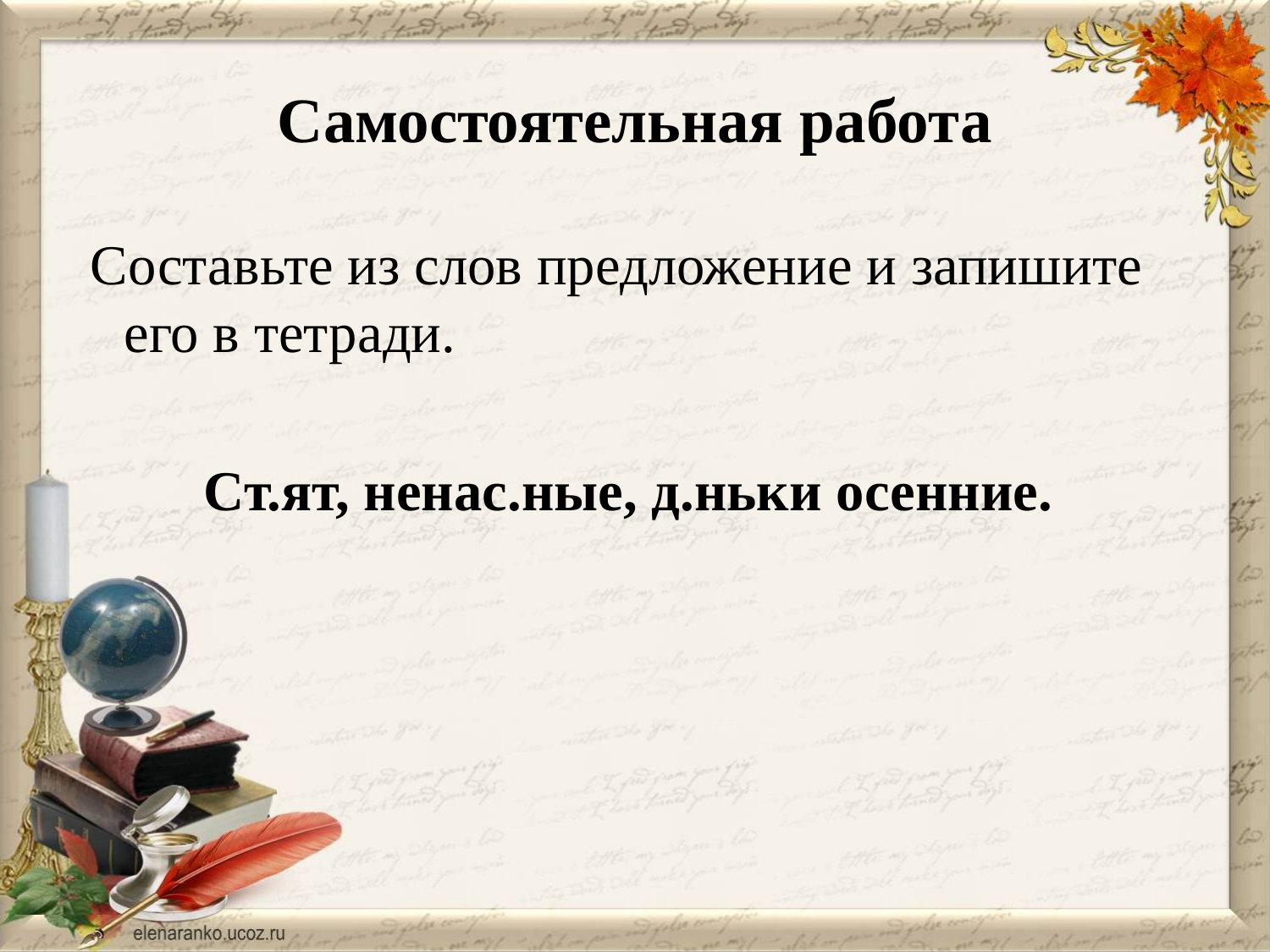

# Самостоятельная работа
 Составьте из слов предложение и запишите его в тетради.

         Ст.ят, ненас.ные, д.ньки осенние.